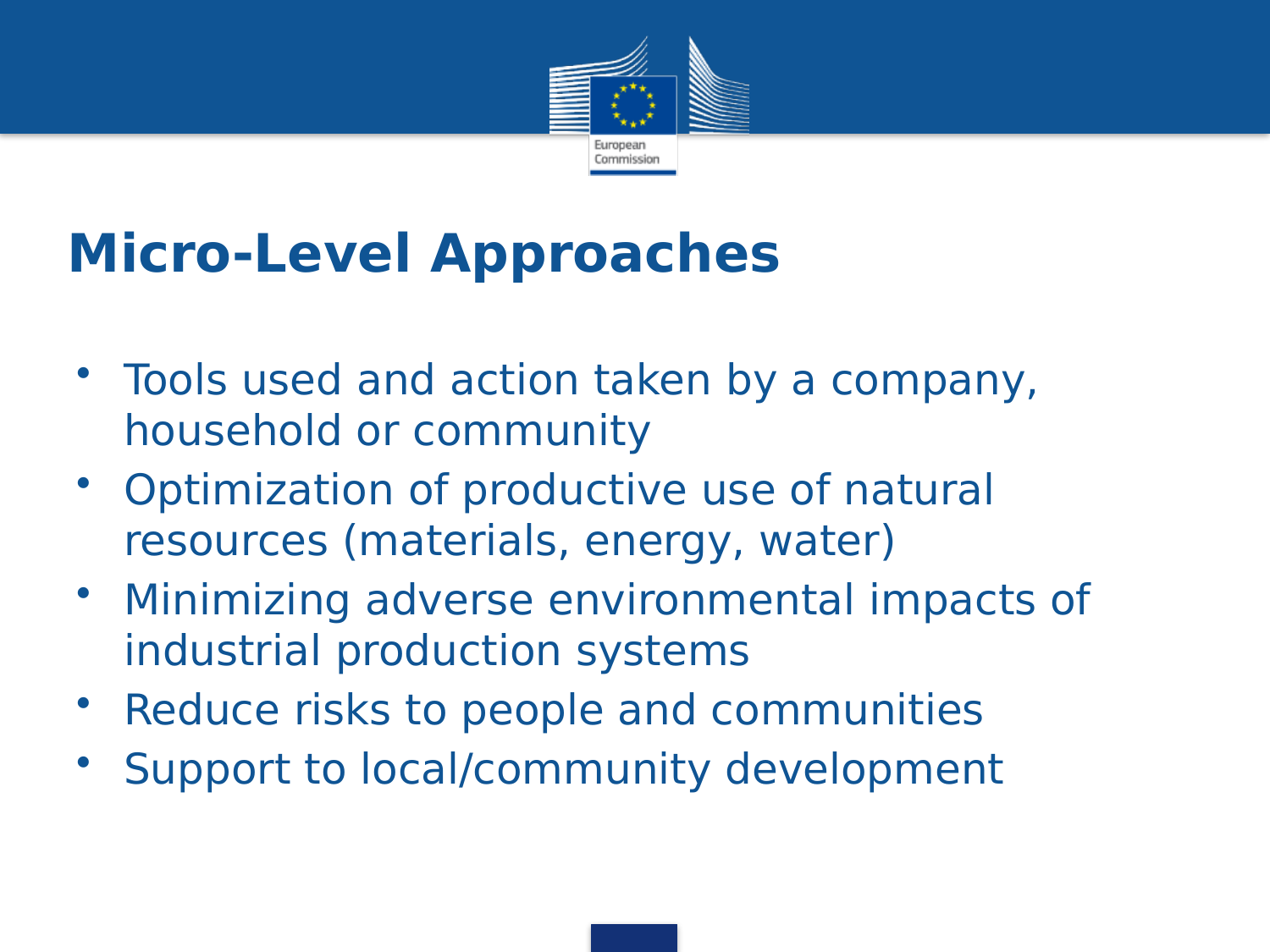

# Micro-Level Approaches
Tools used and action taken by a company, household or community
Optimization of productive use of natural resources (materials, energy, water)
Minimizing adverse environmental impacts of industrial production systems
Reduce risks to people and communities
Support to local/community development